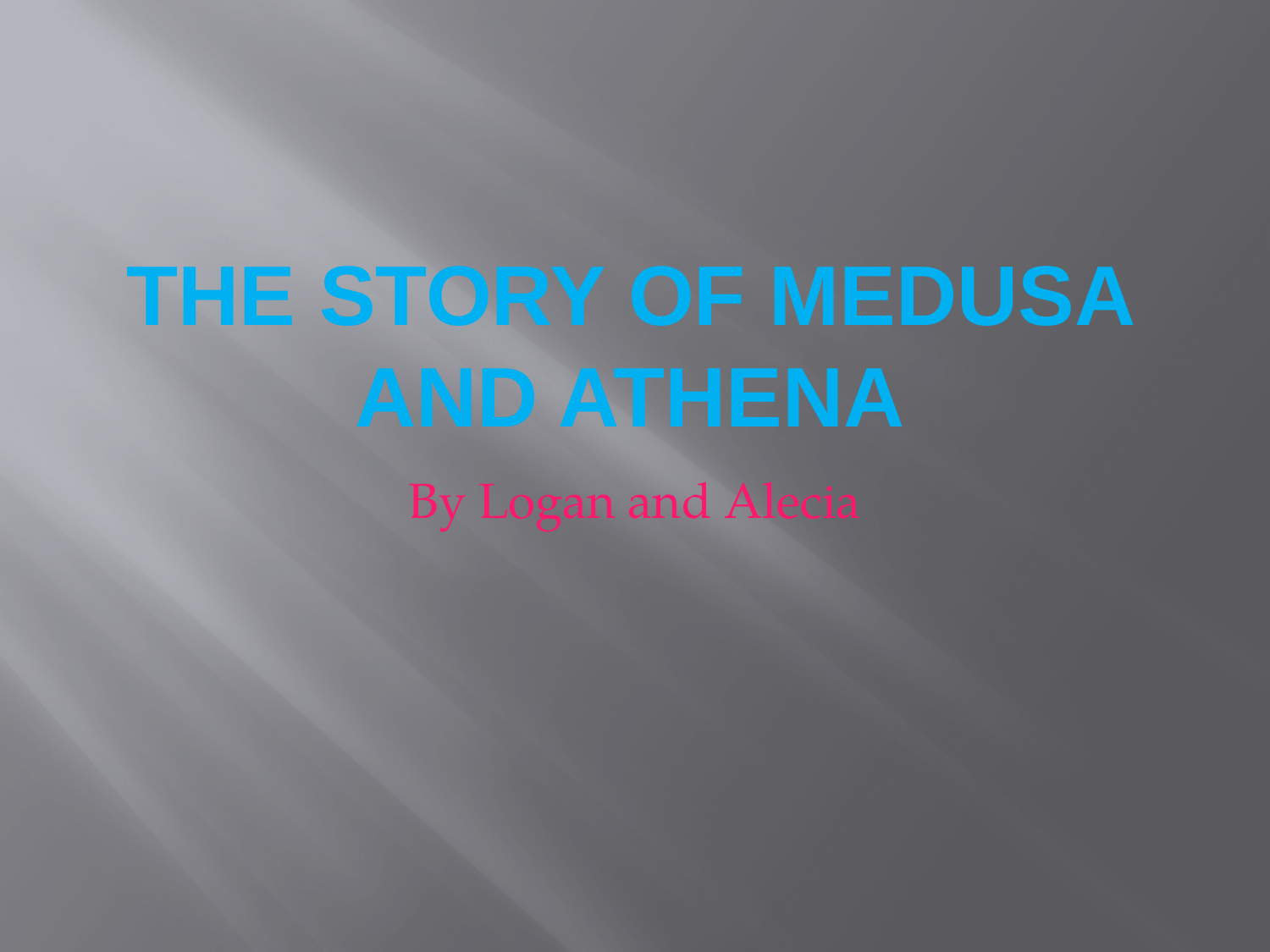

# The story of Medusa and Athena
By Logan and Alecia